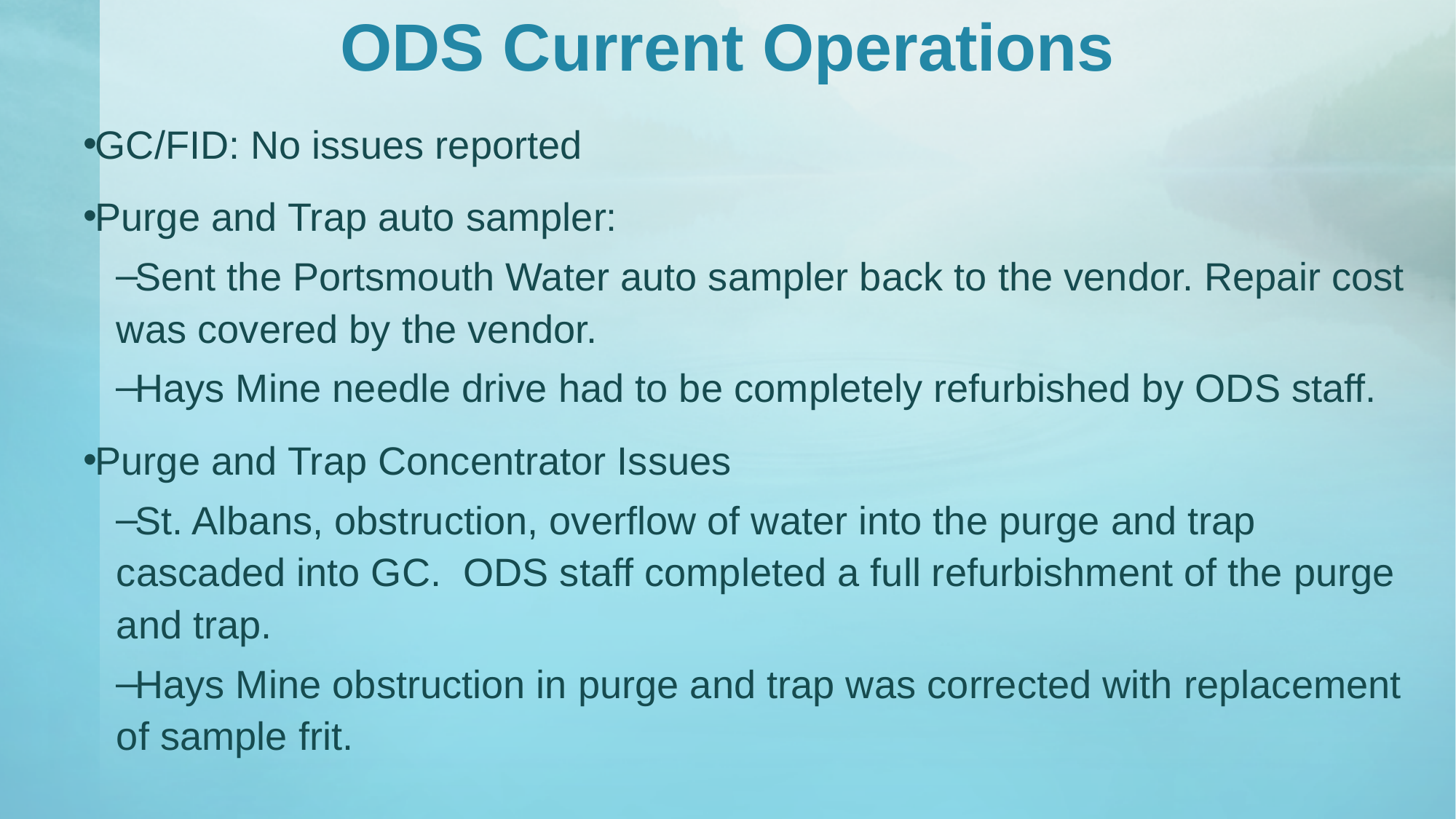

ODS Current Operations
GC/FID: No issues reported
Purge and Trap auto sampler:
Sent the Portsmouth Water auto sampler back to the vendor. Repair cost was covered by the vendor.
Hays Mine needle drive had to be completely refurbished by ODS staff.
Purge and Trap Concentrator Issues
St. Albans, obstruction, overflow of water into the purge and trap cascaded into GC.  ODS staff completed a full refurbishment of the purge and trap.
Hays Mine obstruction in purge and trap was corrected with replacement of sample frit.